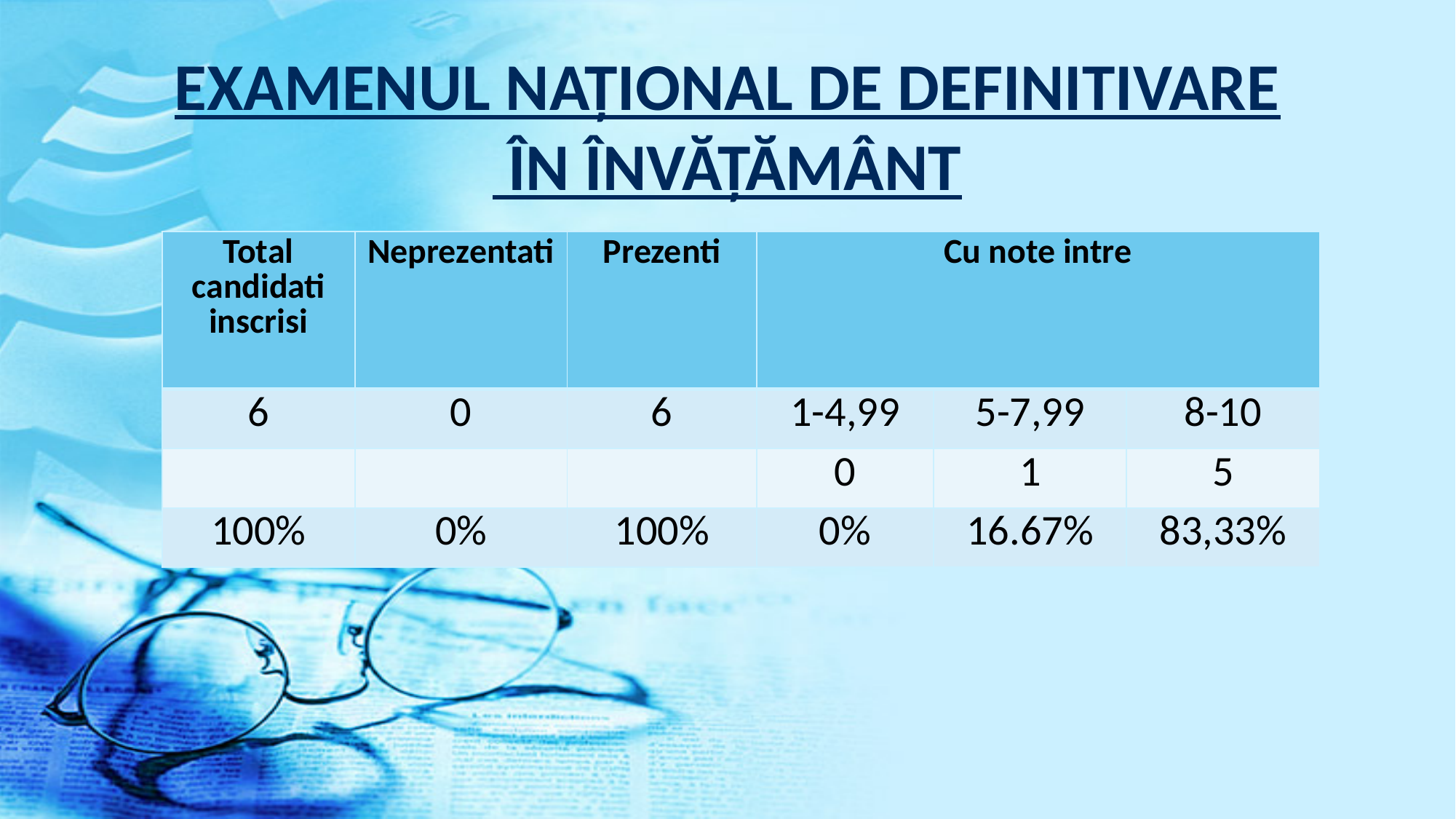

# EXAMENUL NAŢIONAL DE DEFINITIVARE ÎN ÎNVĂŢĂMÂNT
| Total candidati inscrisi | Neprezentati | Prezenti | Cu note intre |  |  |
| --- | --- | --- | --- | --- | --- |
| 6 | 0 | 6 | 1-4,99 | 5-7,99 | 8-10 |
|  |  |  | 0 | 1 | 5 |
| 100% | 0% | 100% | 0% | 16.67% | 83,33% |